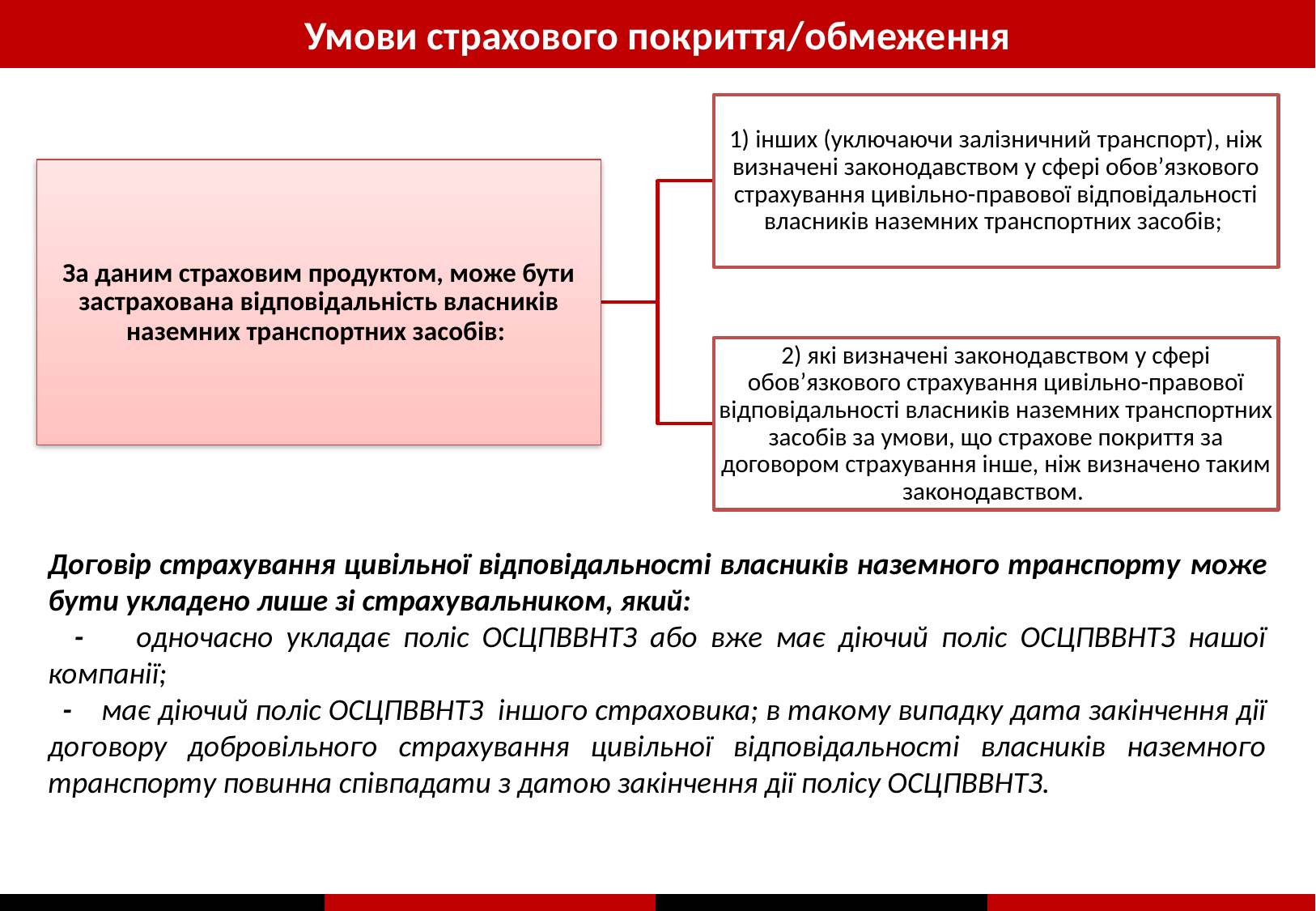

Умови страхового покриття/обмеження
За даним страховим продуктом, може бути застрахована відповідальність власників наземних транспортних засобів:
1) інших (уключаючи залізничний транспорт), ніж визначені законодавством у сфері обов’язкового страхування цивільно-правової відповідальності власників наземних транспортних засобів;
2) які визначені законодавством у сфері обов’язкового страхування цивільно-правової відповідальності власників наземних транспортних засобів за умови, що страхове покриття за договором страхування інше, ніж визначено таким законодавством.
Договір страхування цивільної відповідальності власників наземного транспорту може бути укладено лише зі страхувальником, який:
  -    одночасно укладає поліс ОСЦПВВНТЗ або вже має діючий поліс ОСЦПВВНТЗ нашої компанії;
  -    має діючий поліс ОСЦПВВНТЗ  іншого страховика; в такому випадку дата закінчення дії договору добровільного страхування цивільної відповідальності власників наземного транспорту повинна співпадати з датою закінчення дії полісу ОСЦПВВНТЗ.